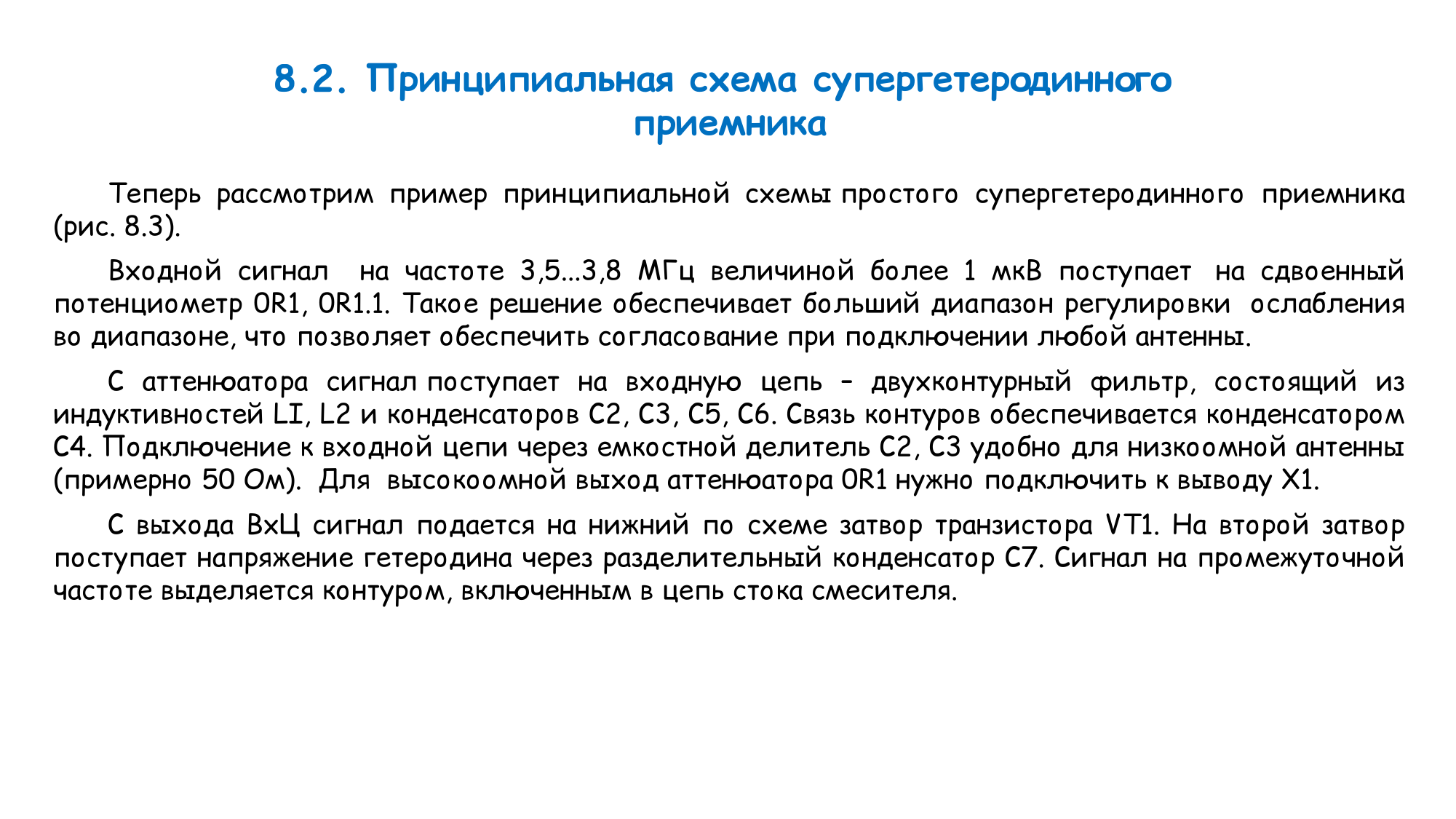

8.2. Принципиальная схема супергетеродинного
приемника
Теперь рассмотрим пример принципиальной схемы простого супергетеродинного приемника (рис. 8.3).
Входной сигнал  на частоте 3,5...3,8 МГц величиной более 1 мкВ поступает  на сдвоенный потенциометр 0R1, 0R1.1. Такое решение обеспечивает больший диапазон регулировки  ослабления во диапазоне, что позволяет обеспечить согласование при подключении любой антенны.
С аттенюатора сигнал поступает на входную цепь – двухконтурный фильтр, состоящий из индуктивностей LI, L2 и конденсаторов С2, С3, С5, С6. Связь контуров обеспечивается конденсатором С4. Подключение к входной цепи через емкостной делитель С2, С3 удобно для низкоомной антенны (примерно 50 Ом).  Для  высокоомной выход аттенюатора 0R1 нужно подключить к выводу Х1.
С выхода ВхЦ сигнал подается на нижний по схеме затвор транзистора VT1. На второй затвор поступает напряжение гетеродина через разделительный конденсатор С7. Сигнал на промежуточной частоте выделяется контуром, включенным в цепь стока смесителя.